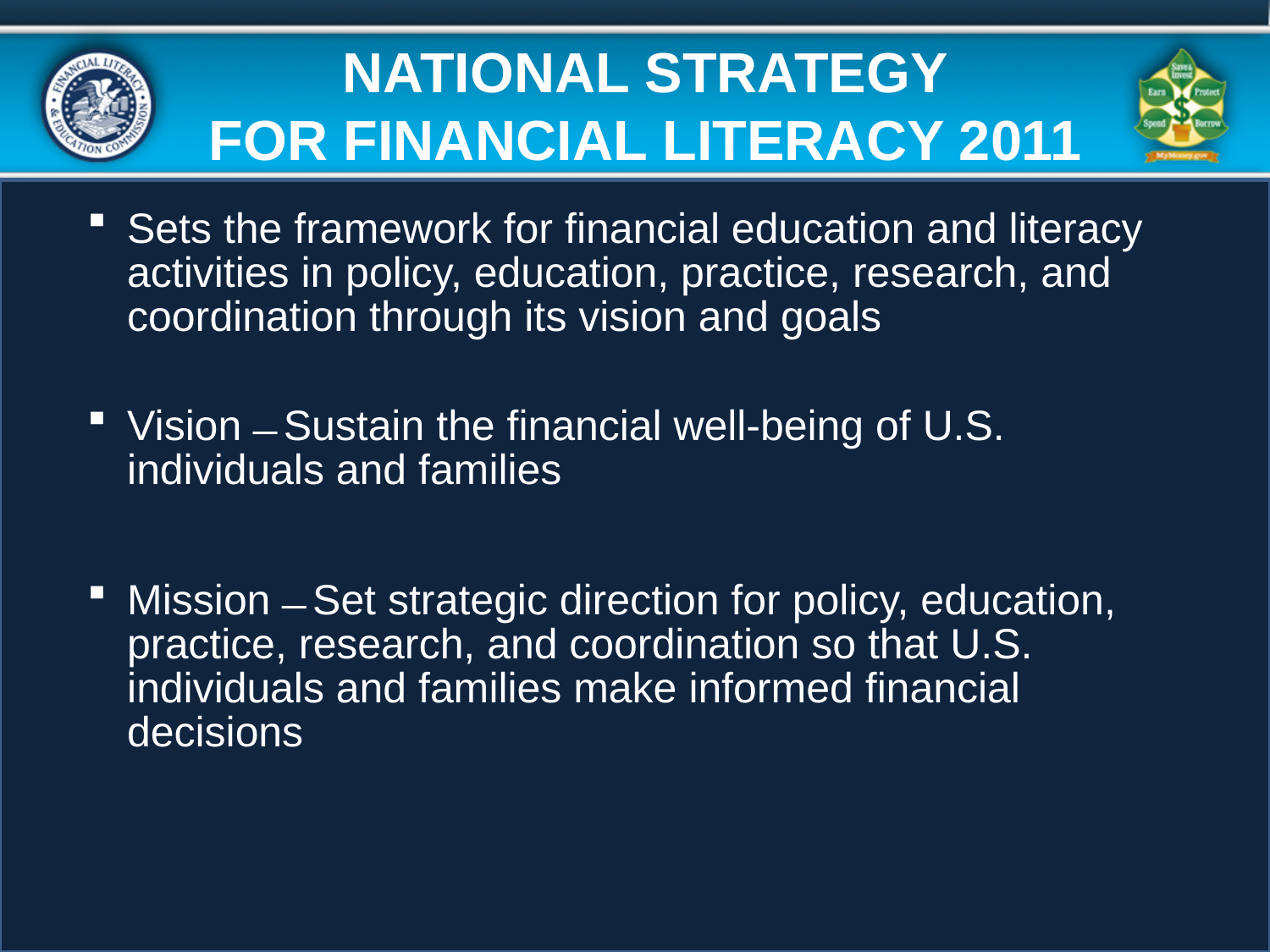

NATIONAL STRATEGY
FOR FINANCIAL LITERACY 2011

Sets the framework for financial education and literacy activities in policy, education, practice, research, and coordination through its vision and goals

Vision  ̶  Sustain the financial well-being of U.S. individuals and families

Mission  ̶  Set strategic direction for policy, education, practice, research, and coordination so that U.S. individuals and families make informed financial decisions